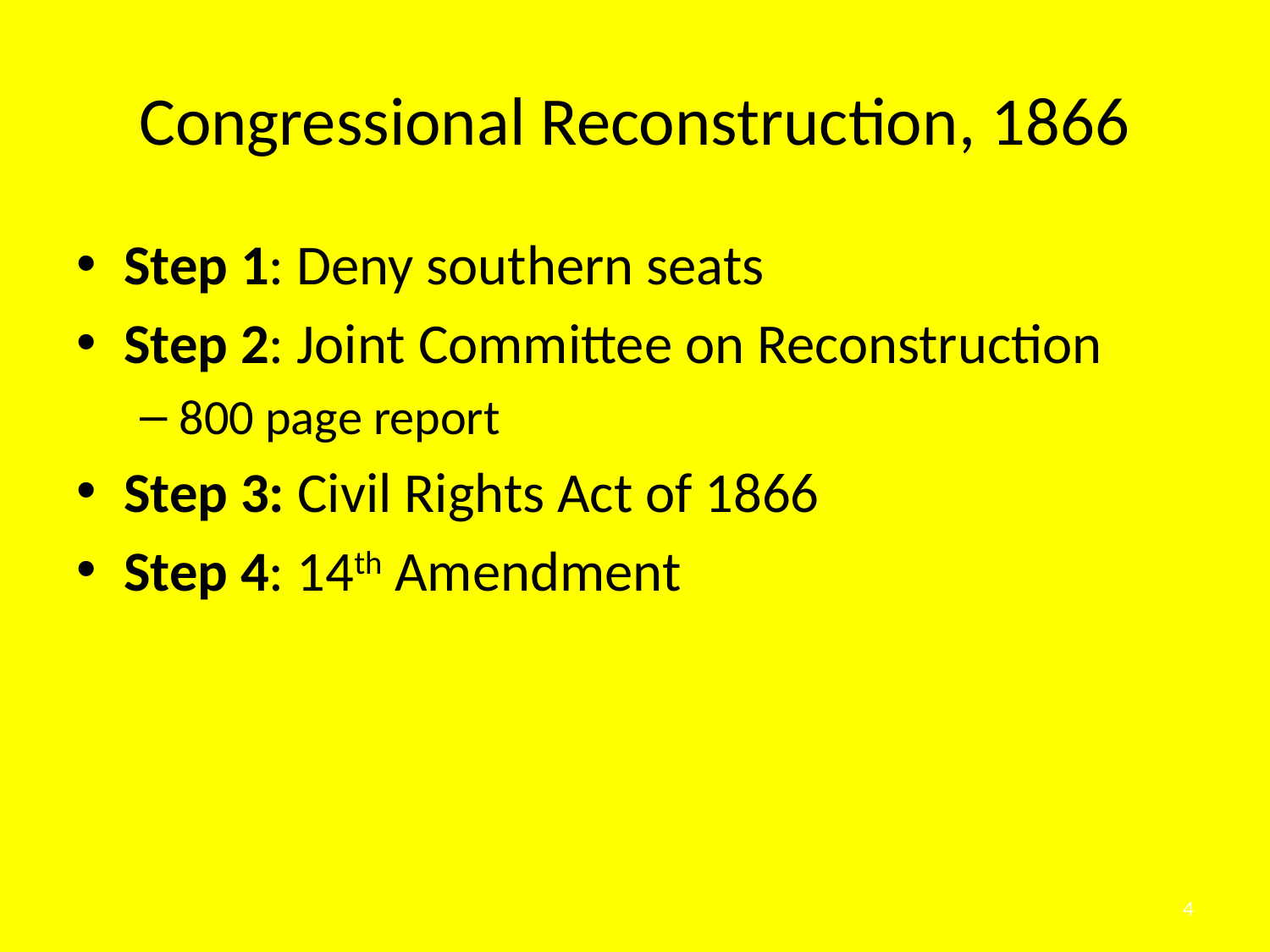

# Congressional Reconstruction, 1866
Step 1: Deny southern seats
Step 2: Joint Committee on Reconstruction
800 page report
Step 3: Civil Rights Act of 1866
Step 4: 14th Amendment

4